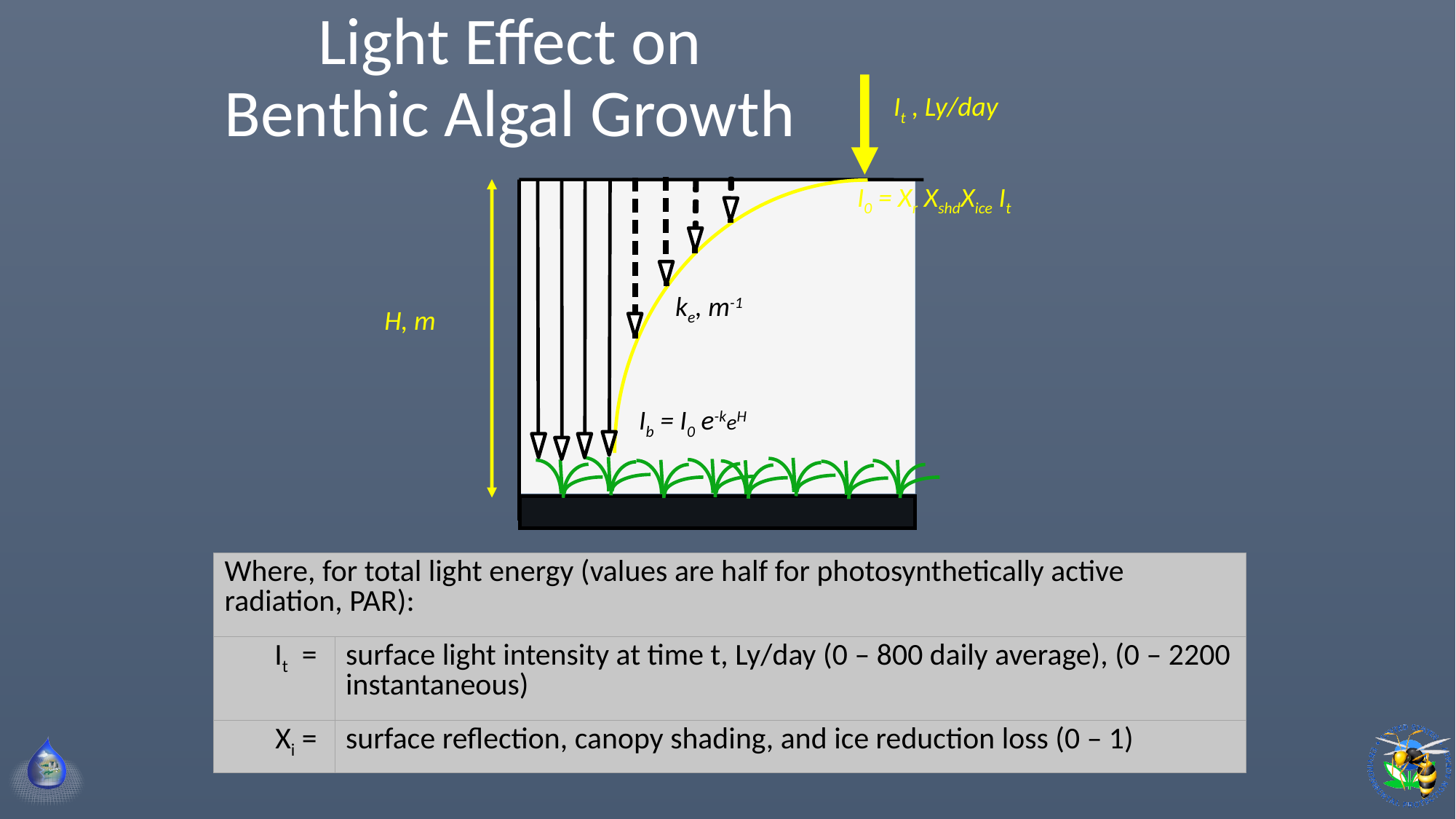

# Light Effect on Benthic Algal Growth

It , Ly/day
I0 = Xr XshdXice It

ke, m-1
H, m
Ib = I0 e-keH

| Where, for total light energy (values are half for photosynthetically active radiation, PAR): |  |
| --- | --- |
| It = | surface light intensity at time t, Ly/day (0 – 800 daily average), (0 – 2200 instantaneous) |
| Xi = | surface reflection, canopy shading, and ice reduction loss (0 – 1) |